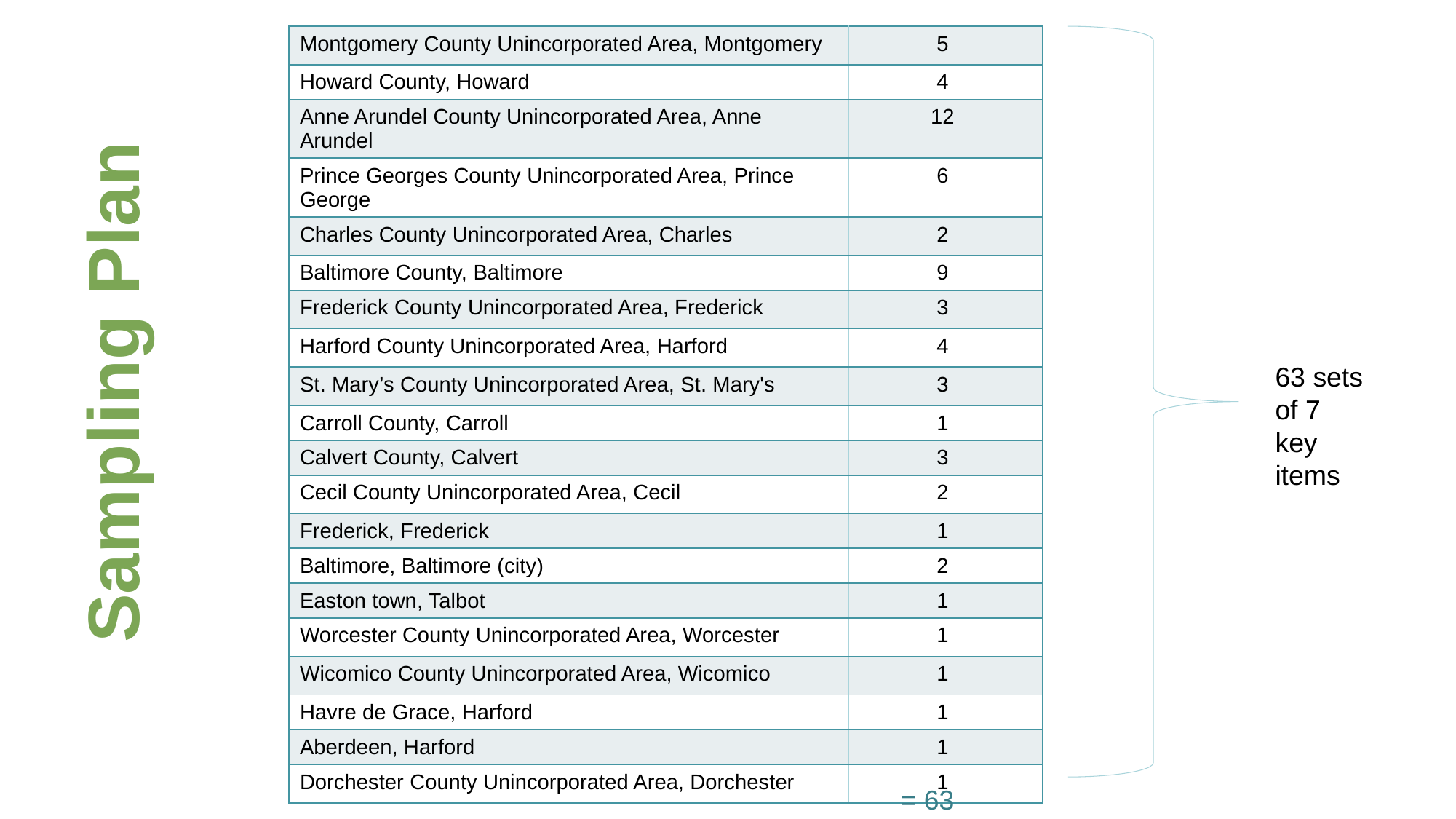

| Montgomery County Unincorporated Area, Montgomery | 5 |
| --- | --- |
| Howard County, Howard | 4 |
| Anne Arundel County Unincorporated Area, Anne Arundel | 12 |
| Prince Georges County Unincorporated Area, Prince George | 6 |
| Charles County Unincorporated Area, Charles | 2 |
| Baltimore County, Baltimore | 9 |
| Frederick County Unincorporated Area, Frederick | 3 |
| Harford County Unincorporated Area, Harford | 4 |
| St. Mary’s County Unincorporated Area, St. Mary's | 3 |
| Carroll County, Carroll | 1 |
| Calvert County, Calvert | 3 |
| Cecil County Unincorporated Area, Cecil | 2 |
| Frederick, Frederick | 1 |
| Baltimore, Baltimore (city) | 2 |
| Easton town, Talbot | 1 |
| Worcester County Unincorporated Area, Worcester | 1 |
| Wicomico County Unincorporated Area, Wicomico | 1 |
| Havre de Grace, Harford | 1 |
| Aberdeen, Harford | 1 |
| Dorchester County Unincorporated Area, Dorchester | 1 |

Sampling Plan
63 sets of 7 key items
= 63